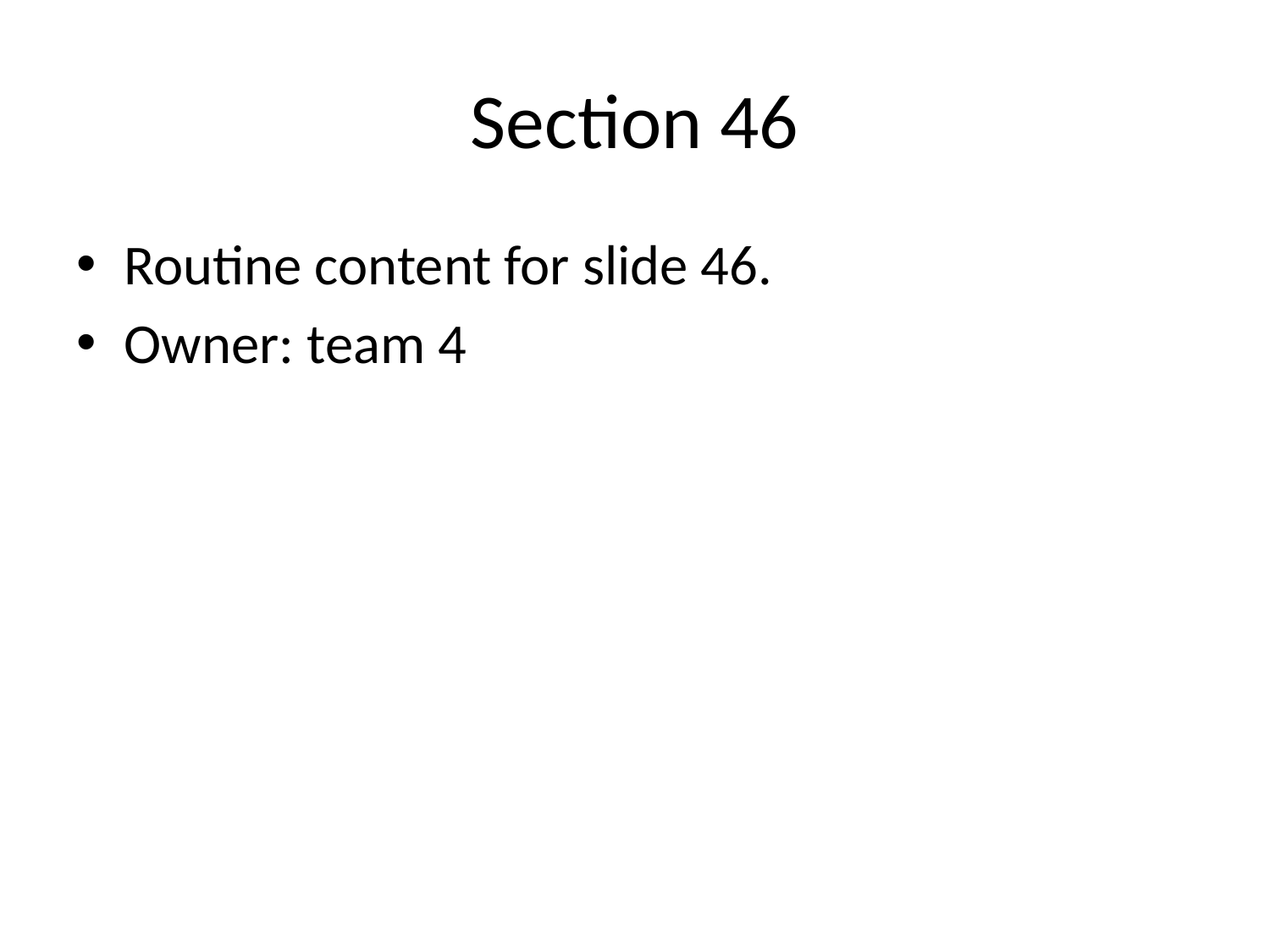

# Section 46
Routine content for slide 46.
Owner: team 4